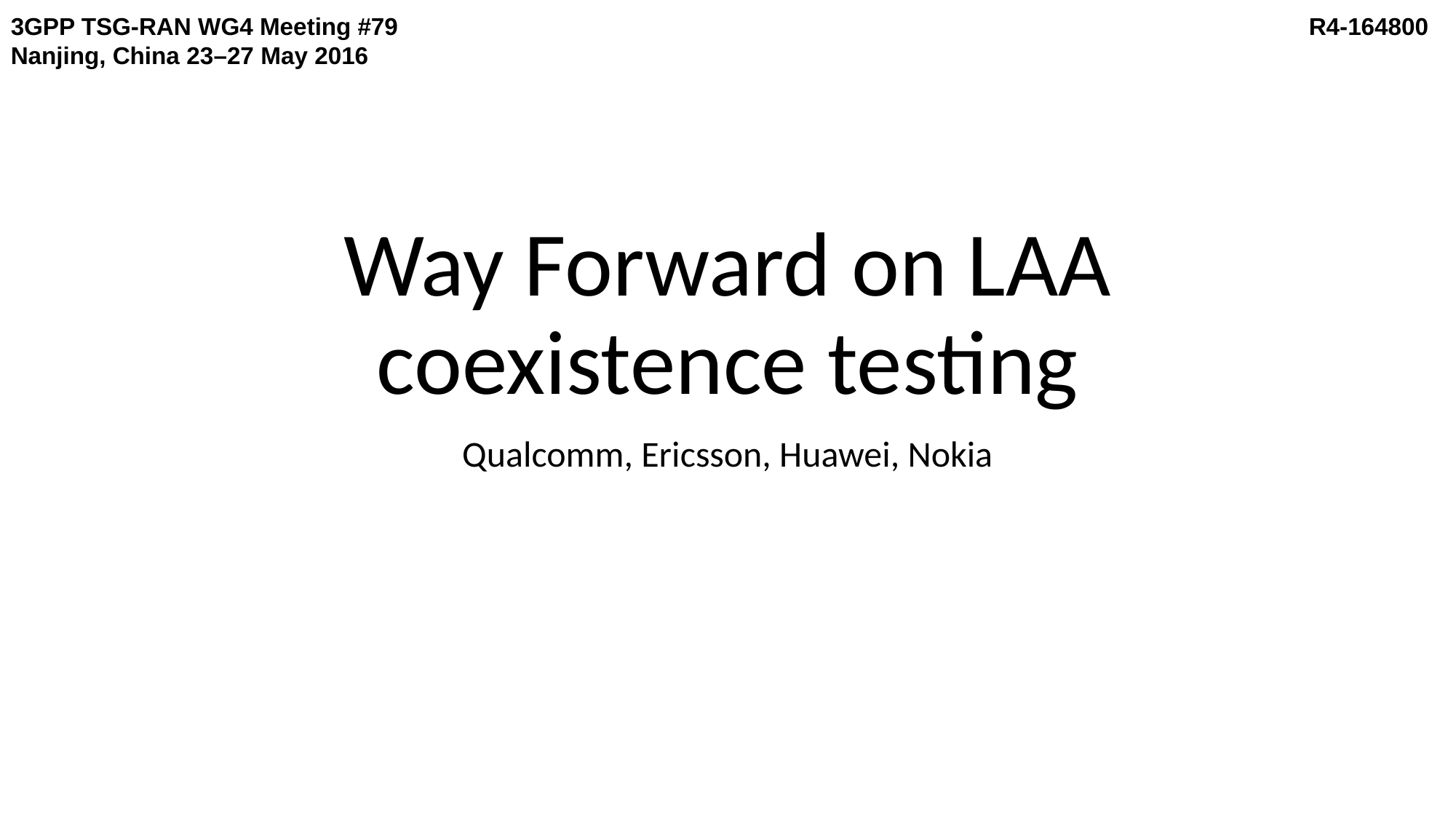

3GPP TSG-RAN WG4 Meeting #79	                                                                                                                                R4-164800
Nanjing, China 23–27 May 2016
# Way Forward on LAA coexistence testing
Qualcomm, Ericsson, Huawei, Nokia